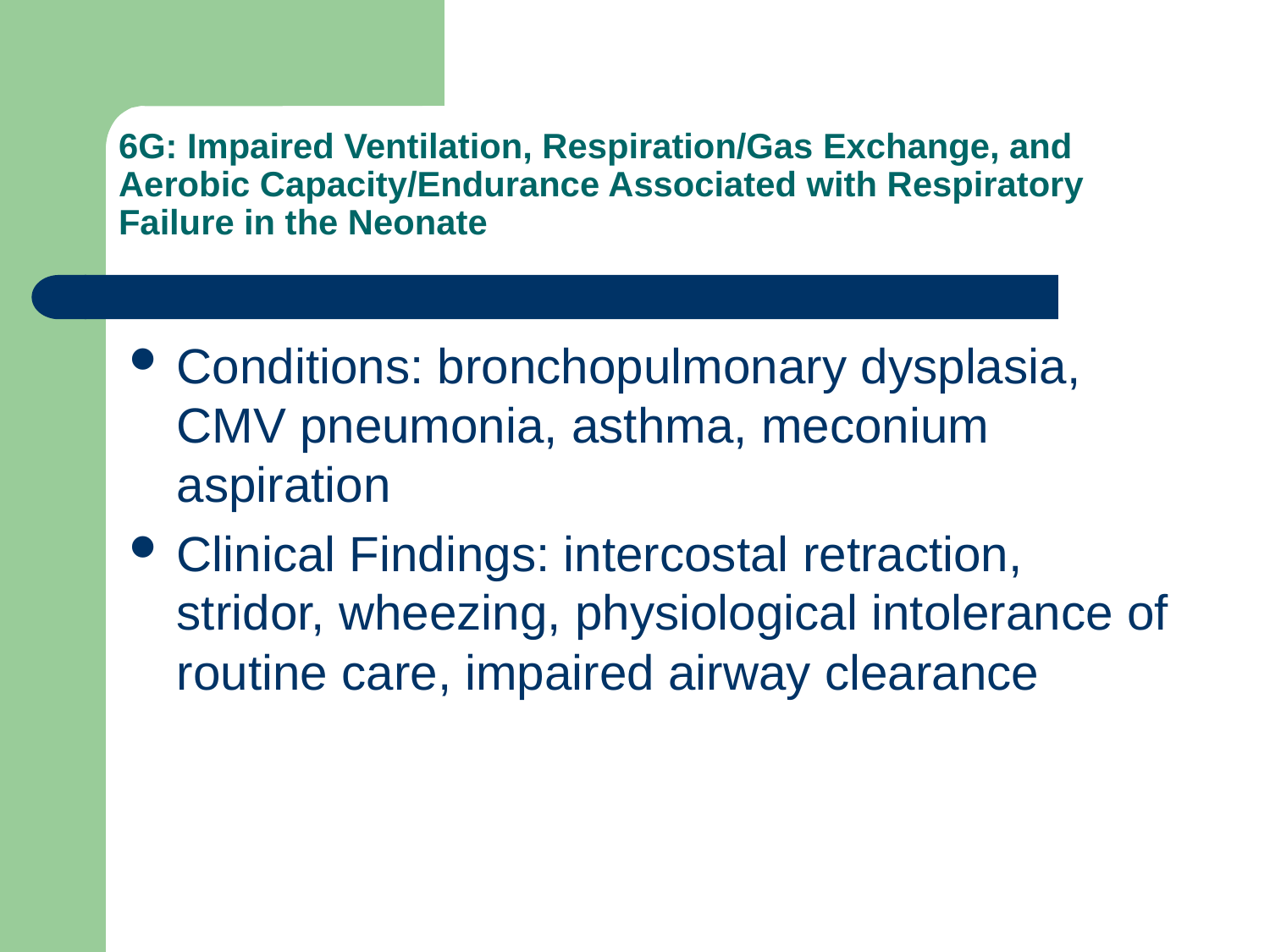

6G: Impaired Ventilation, Respiration/Gas Exchange, and Aerobic Capacity/Endurance Associated with Respiratory Failure in the Neonate
Conditions: bronchopulmonary dysplasia, CMV pneumonia, asthma, meconium aspiration
Clinical Findings: intercostal retraction, stridor, wheezing, physiological intolerance of routine care, impaired airway clearance